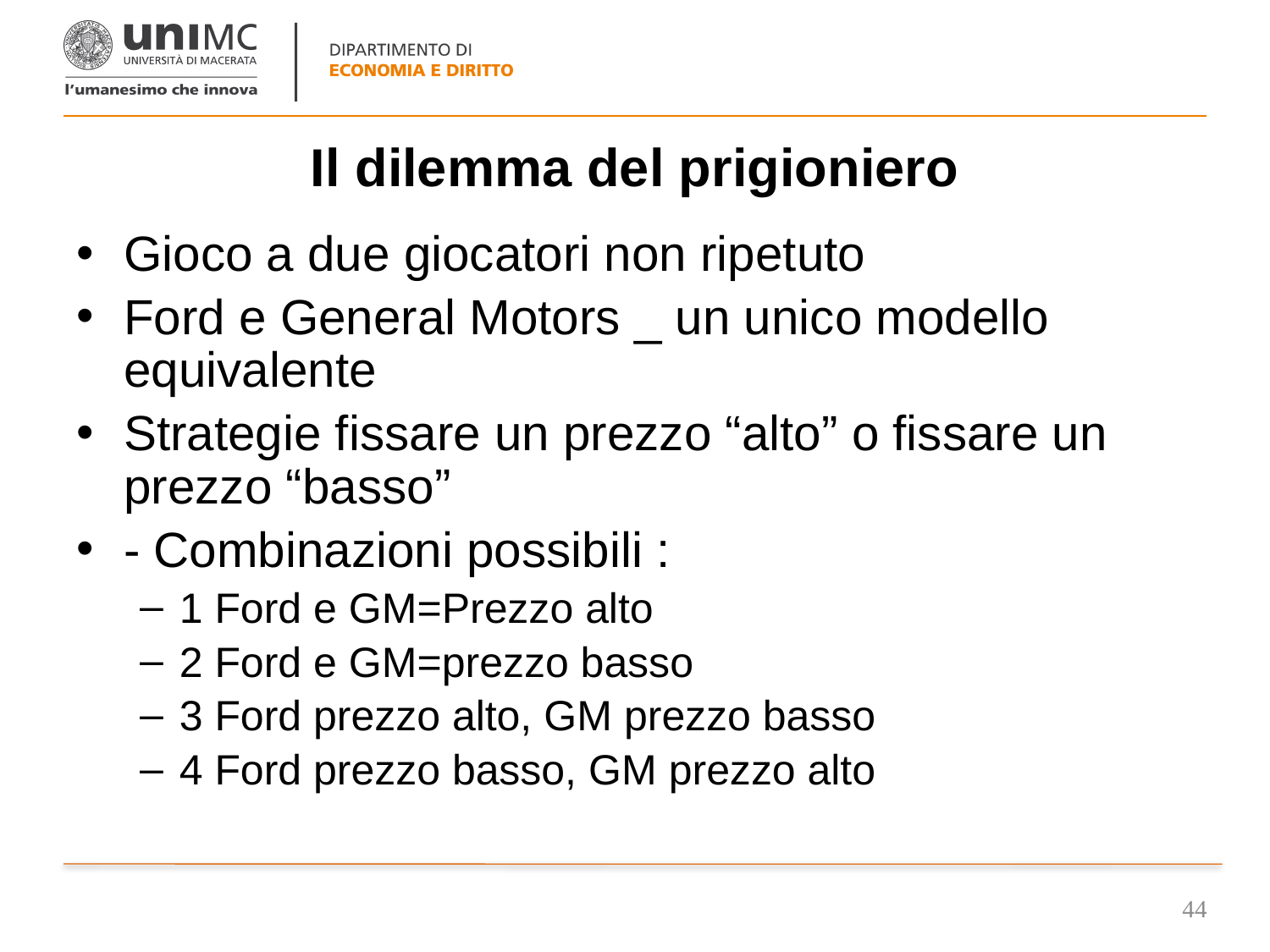

# Il dilemma del prigioniero
Gioco a due giocatori non ripetuto
Ford e General Motors _ un unico modello equivalente
Strategie fissare un prezzo “alto” o fissare un prezzo “basso”
- Combinazioni possibili :
1 Ford e GM=Prezzo alto
2 Ford e GM=prezzo basso
3 Ford prezzo alto, GM prezzo basso
4 Ford prezzo basso, GM prezzo alto
44